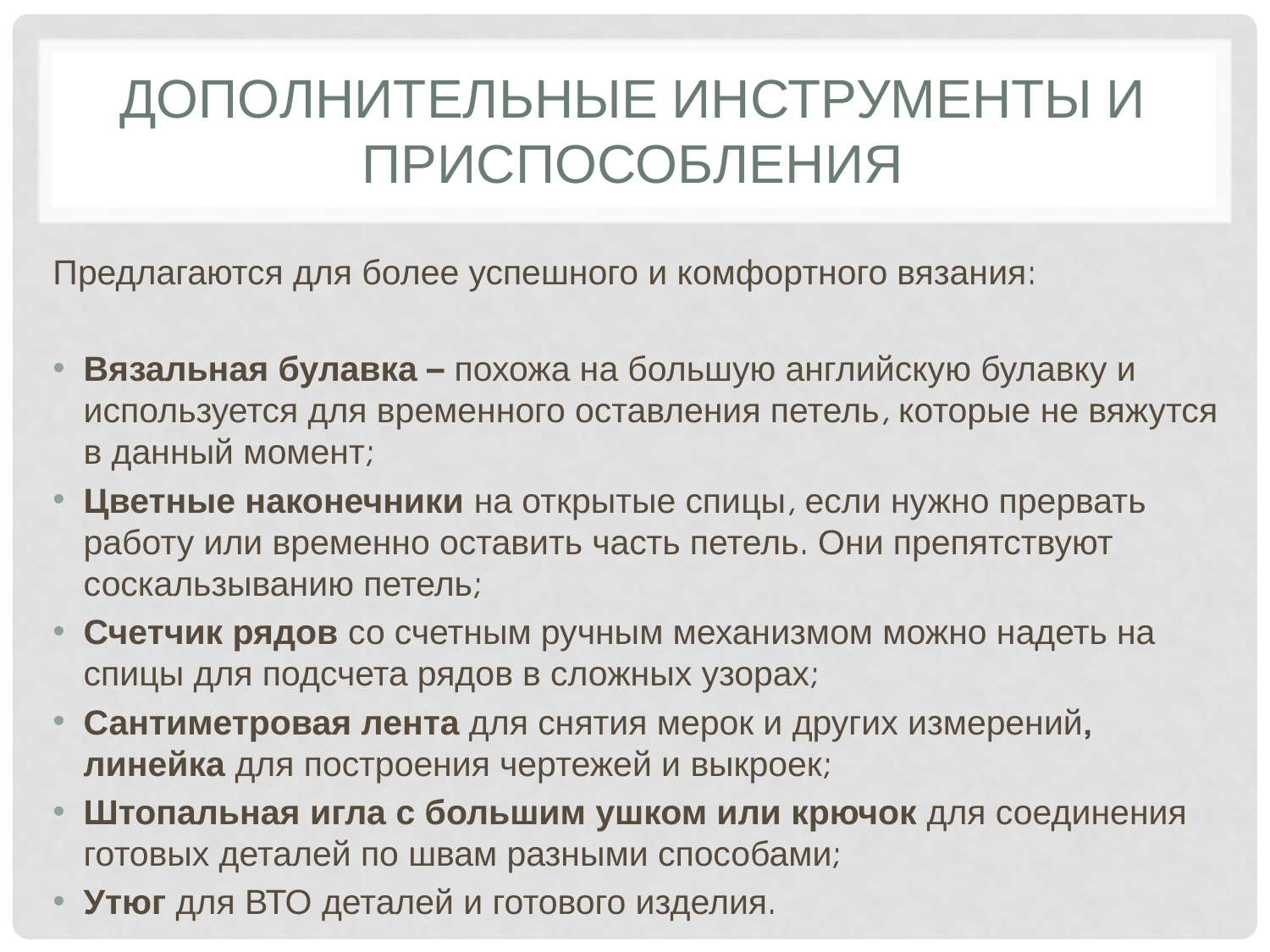

# Дополнительные инструменты и приспособления
Предлагаются для более успешного и комфортного вязания:

Вязальная булавка – похожа на большую английскую булавку и используется для временного оставления петель, которые не вяжутся в данный момент;
Цветные наконечники на открытые спицы, если нужно прервать работу или временно оставить часть петель. Они препятствуют соскальзыванию петель;
Счетчик рядов со счетным ручным механизмом можно надеть на спицы для подсчета рядов в сложных узорах;
Сантиметровая лента для снятия мерок и других измерений, линейка для построения чертежей и выкроек;
Штопальная игла с большим ушком или крючок для соединения готовых деталей по швам разными способами;
Утюг для ВТО деталей и готового изделия.